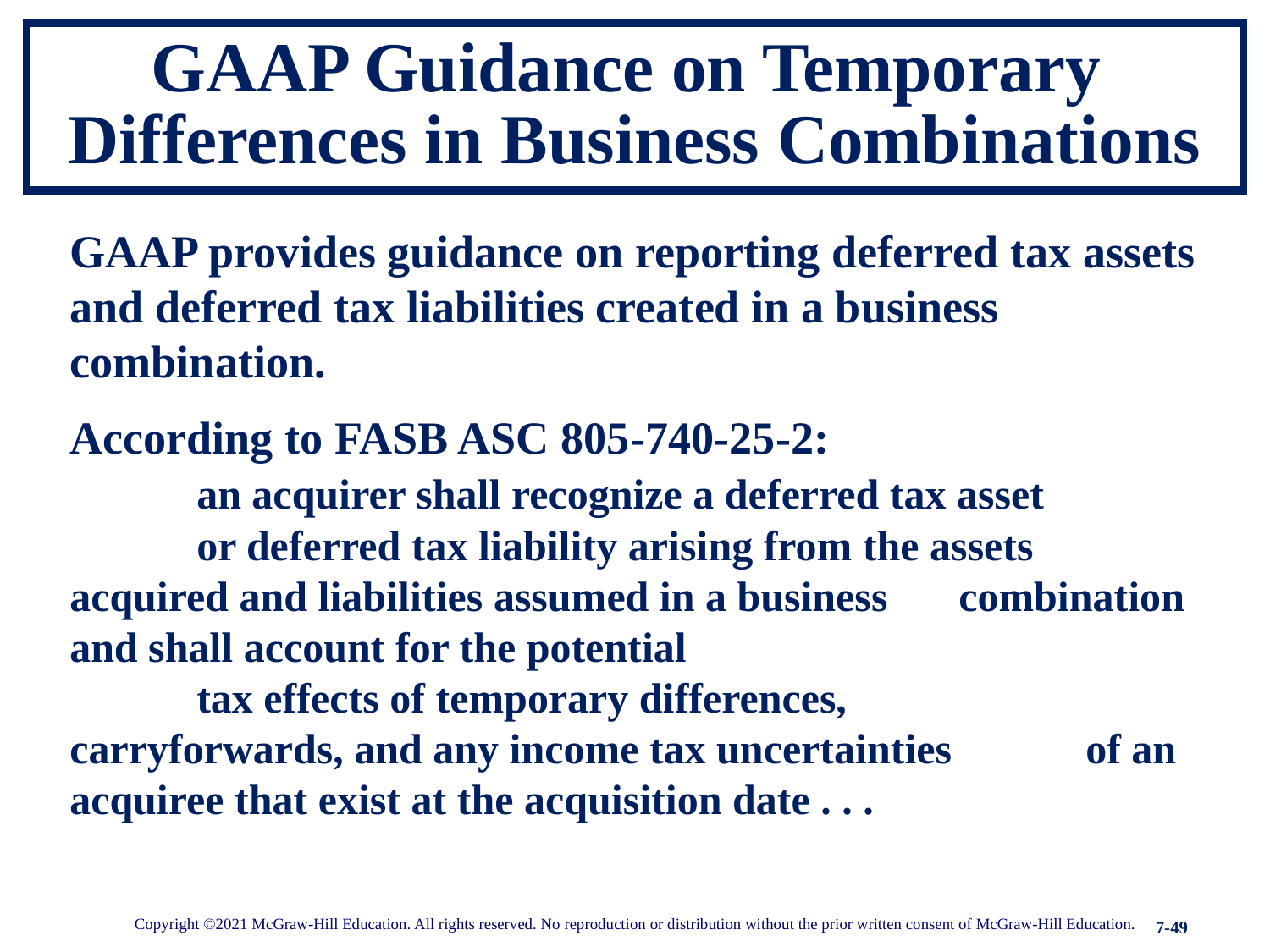

# GAAP Guidance on Temporary Differences in Business Combinations
GAAP provides guidance on reporting deferred tax assets and deferred tax liabilities created in a business combination.
According to FASB ASC 805-740-25-2:
	an acquirer shall recognize a deferred tax asset
	or deferred tax liability arising from the assets 	acquired and liabilities assumed in a business 	combination and shall account for the potential
	tax effects of temporary differences, 	carryforwards, and any income tax uncertainties 	of an acquiree that exist at the acquisition date . . .
Copyright ©2021 McGraw-Hill Education. All rights reserved. No reproduction or distribution without the prior written consent of McGraw-Hill Education.
7-49